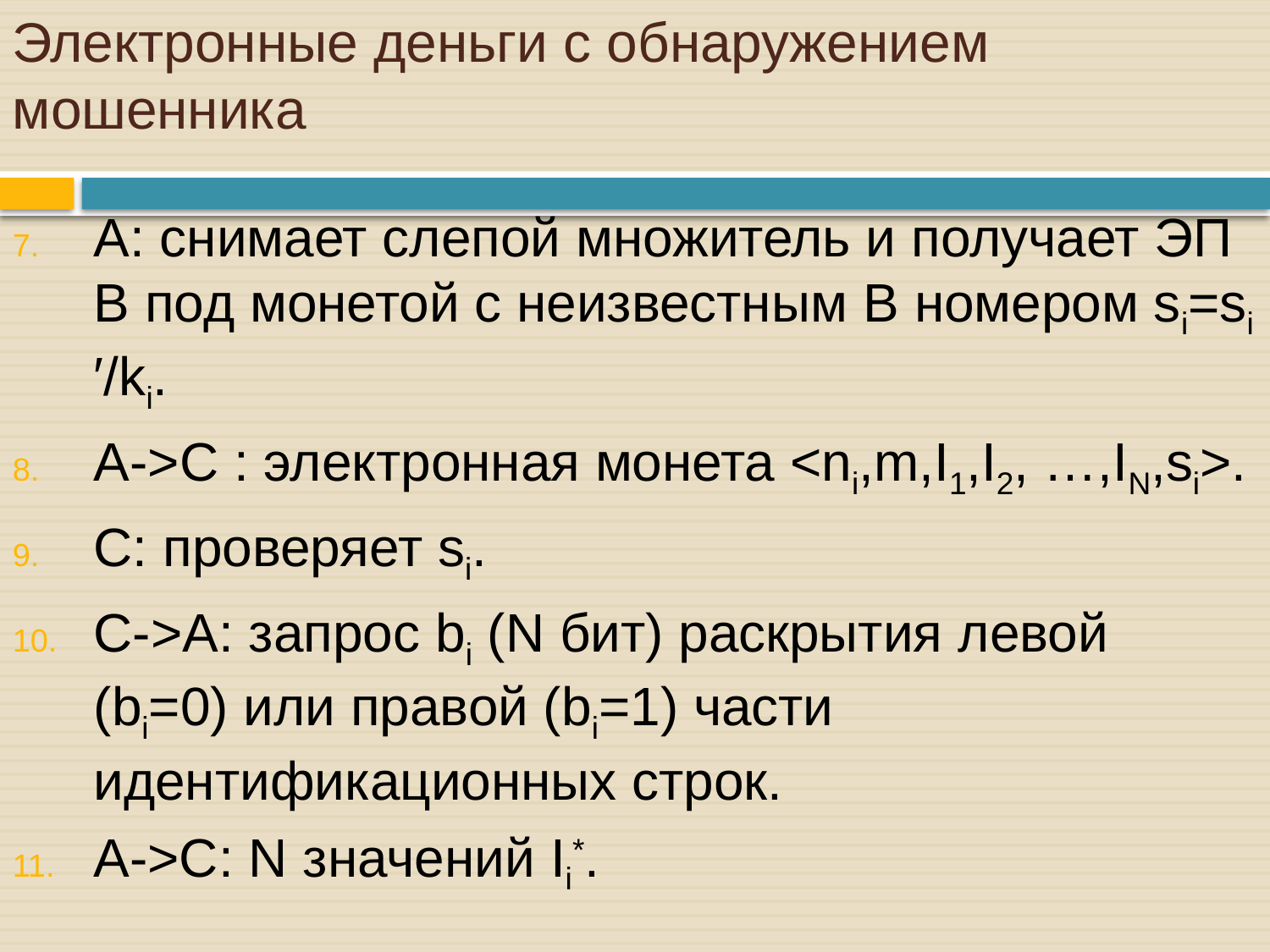

# Электронные деньги с обнаружением мошенника
A: снимает слепой множитель и получает ЭП B под монетой с неизвестным B номером si=si′/ki.
A->C : электронная монета <ni,m,I1,I2, …,IN,si>.
C: проверяет si.
C->A: запрос bi (N бит) раскрытия левой (bi=0) или правой (bi=1) части идентификационных строк.
A->C: N значений Ii*.